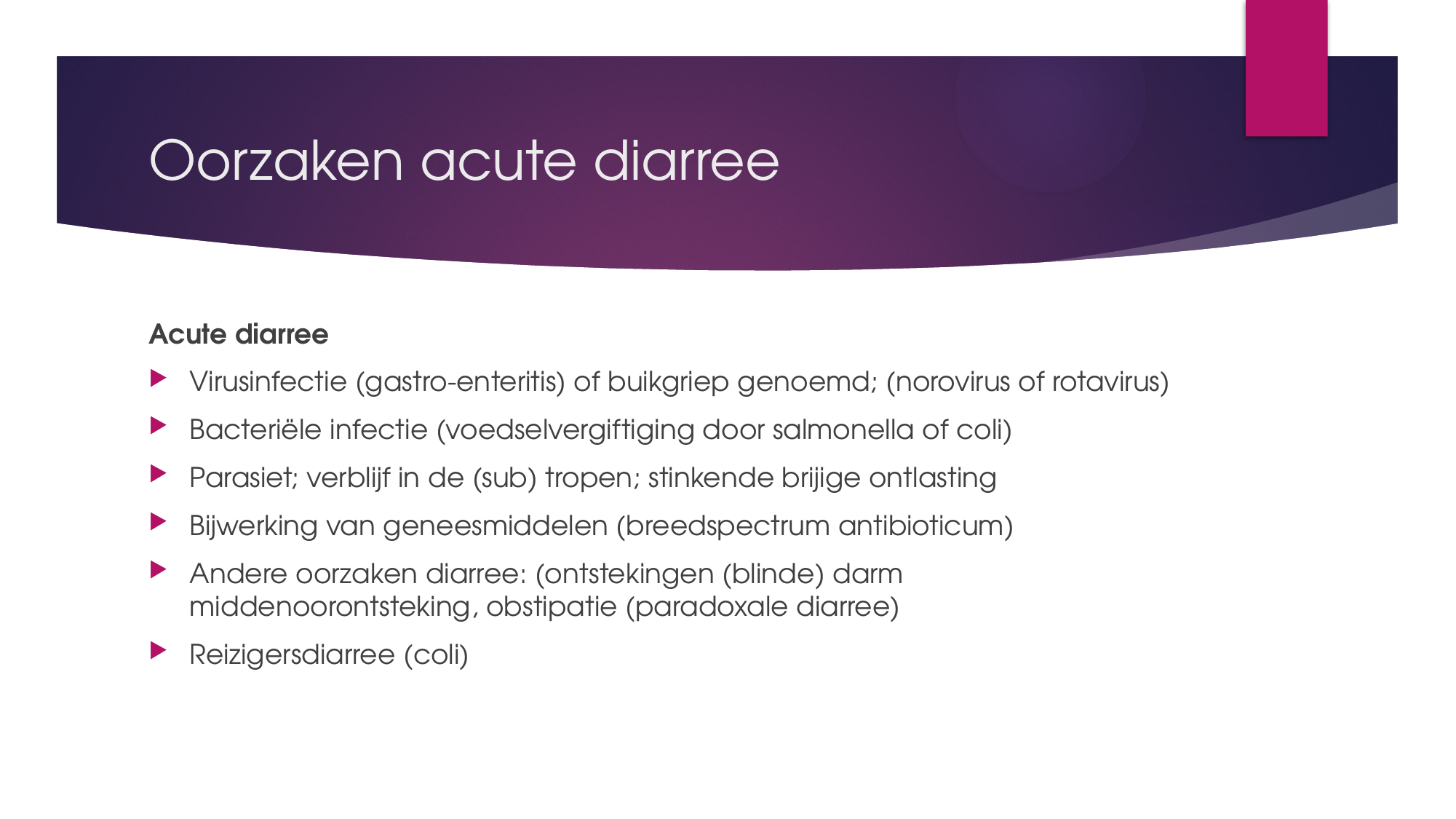

# Oorzaken acute diarree
Acute diarree
Virusinfectie (gastro-enteritis) of buikgriep genoemd; (norovirus of rotavirus)
Bacteriële infectie (voedselvergiftiging door salmonella of coli)
Parasiet; verblijf in de (sub) tropen; stinkende brijige ontlasting
Bijwerking van geneesmiddelen (breedspectrum antibioticum)
Andere oorzaken diarree: (ontstekingen (blinde) darm middenoorontsteking, obstipatie (paradoxale diarree)
Reizigersdiarree (coli)